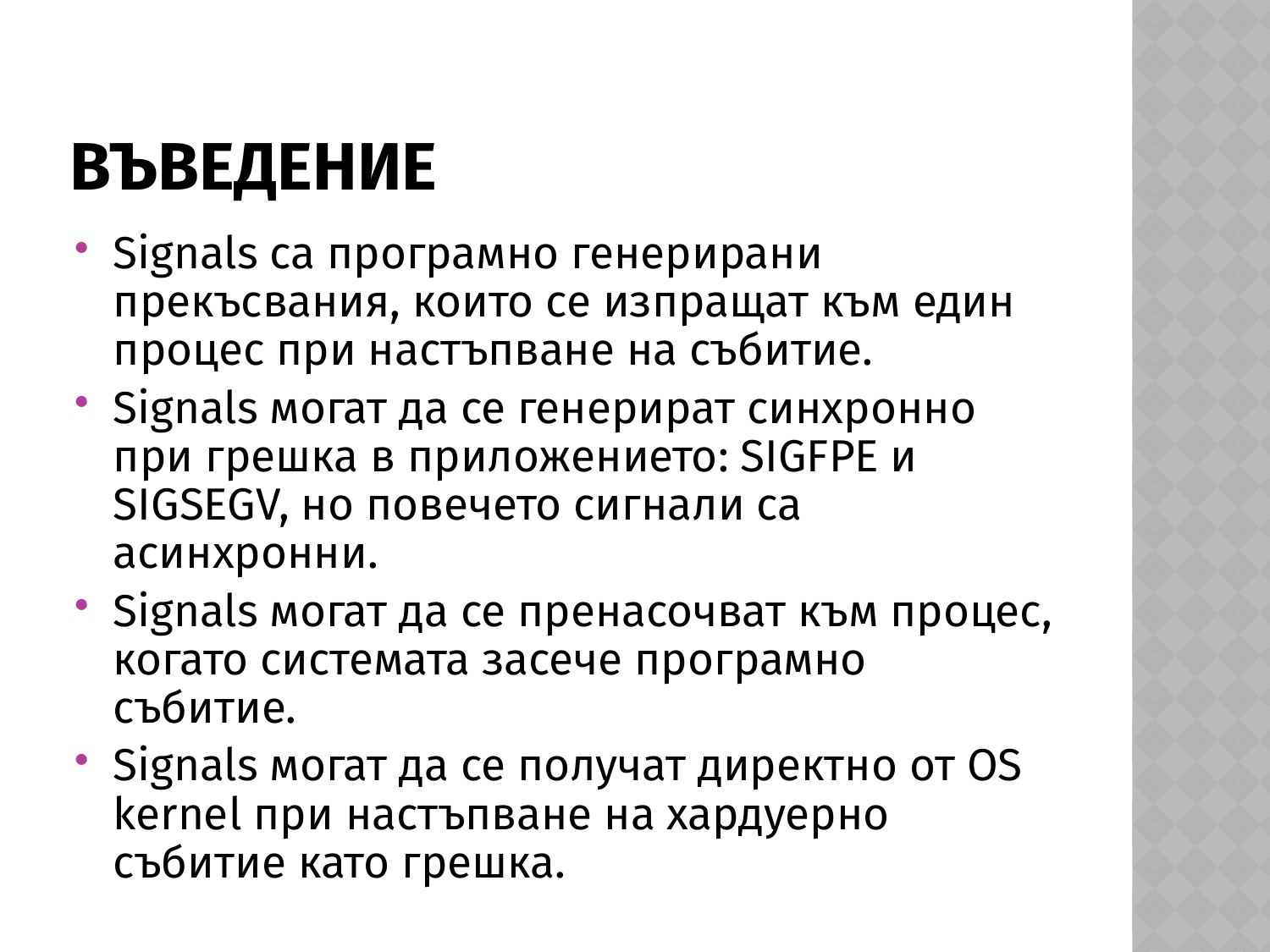

# Въведение
Signals са програмно генерирани прекъсвания, които се изпращат към един процес при настъпване на събитие.
Signals могат да се генерират синхронно при грешка в приложението: SIGFPE и SIGSEGV, но повечето сигнали са асинхронни.
Signals могат да се пренасочват към процес, когато системата засече програмно събитие.
Signals могат да се получат директно от OS kernel при настъпване на хардуерно събитие като грешка.